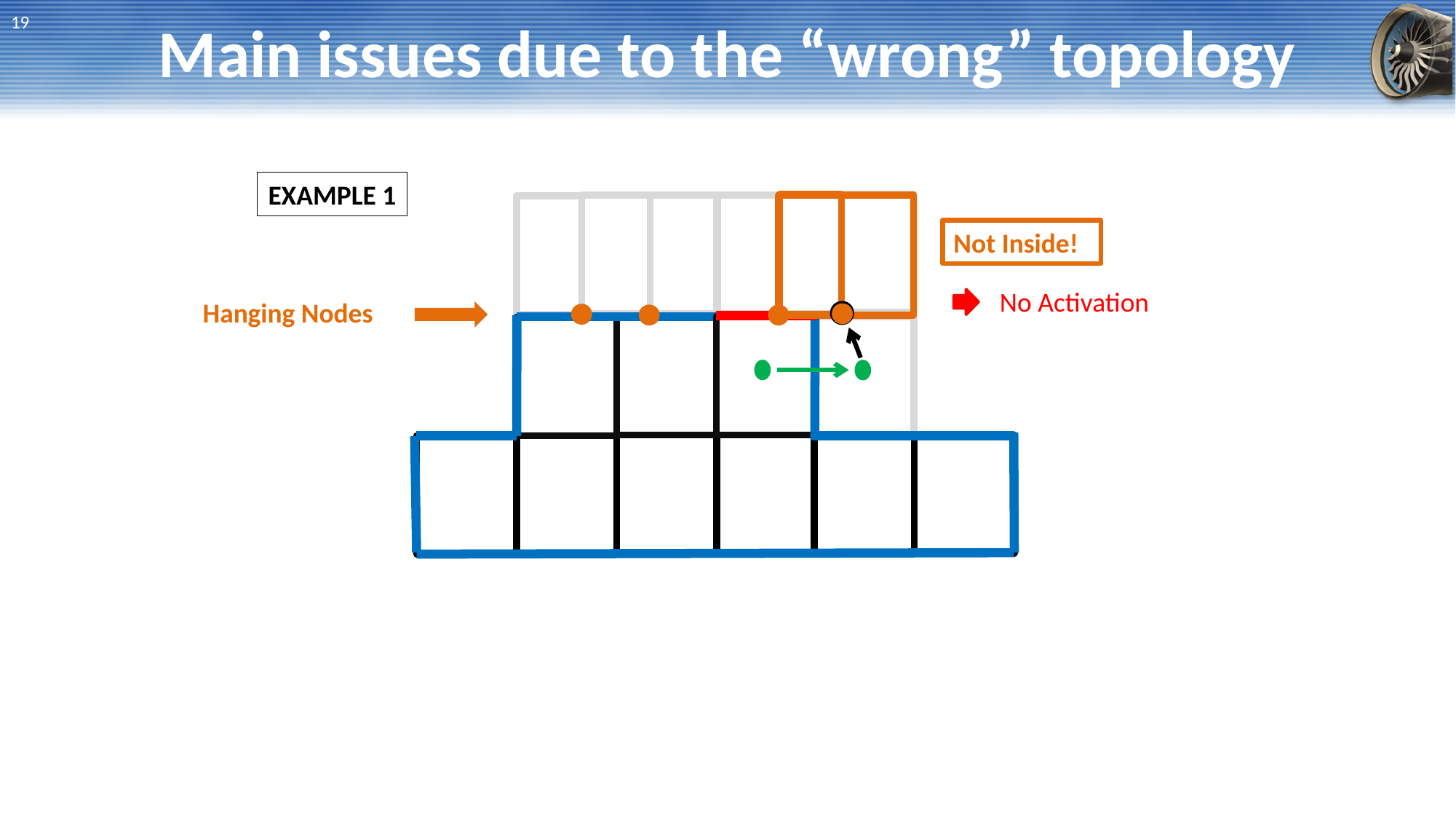

# Main issues due to the “wrong” topology
19
EXAMPLE 1

Not Inside!
No Activation

Hanging Nodes

19